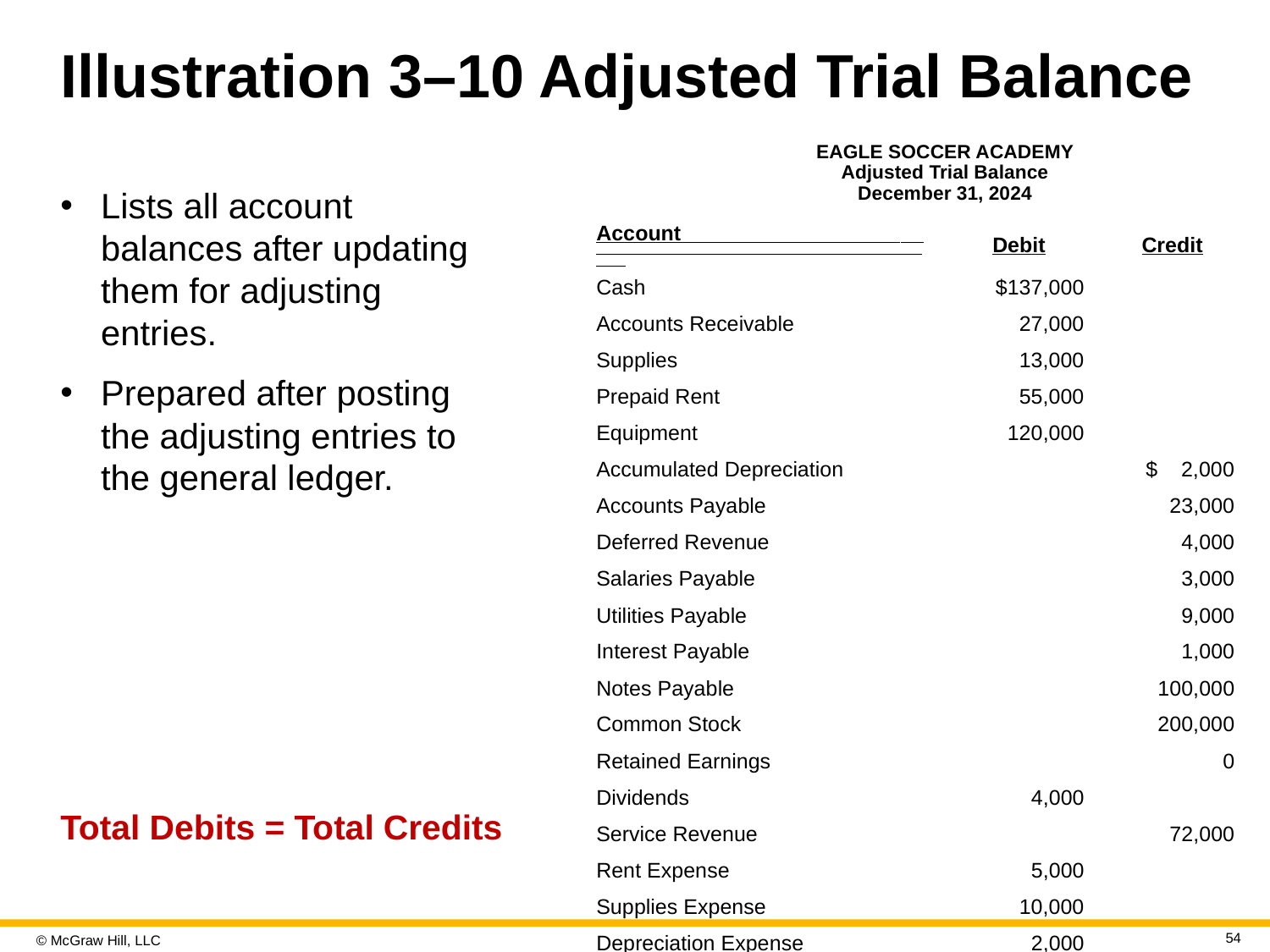

# Illustration 3–10 Adjusted Trial Balance
EAGLE SOCCER ACADEMY
Adjusted Trial Balance
December 31, 2024
Lists all account balances after updating them for adjusting entries.
Prepared after posting the adjusting entries to the general ledger.
| Account | Debit | Credit |
| --- | --- | --- |
| Cash | $137,000 |  |
| Accounts Receivable | 27,000 |  |
| Supplies | 13,000 |  |
| Prepaid Rent | 55,000 |  |
| Equipment | 120,000 |  |
| Accumulated Depreciation |  | $ 2,000 |
| Accounts Payable |  | 23,000 |
| Deferred Revenue |  | 4,000 |
| Salaries Payable |  | 3,000 |
| Utilities Payable |  | 9,000 |
| Interest Payable |  | 1,000 |
| Notes Payable |  | 100,000 |
| Common Stock |  | 200,000 |
| Retained Earnings |  | 0 |
| Dividends | 4,000 |  |
| Service Revenue |  | 72,000 |
| Rent Expense | 5,000 |  |
| Supplies Expense | 10,000 |  |
| Depreciation Expense | 2,000 |  |
| Salaries Expense | 31,000 |  |
| Utilities Expense | 9,000 |  |
| Interest Expense | 1,000 |  |
| Totals | $414,000 | $414,000 |
Total Debits = Total Credits
54